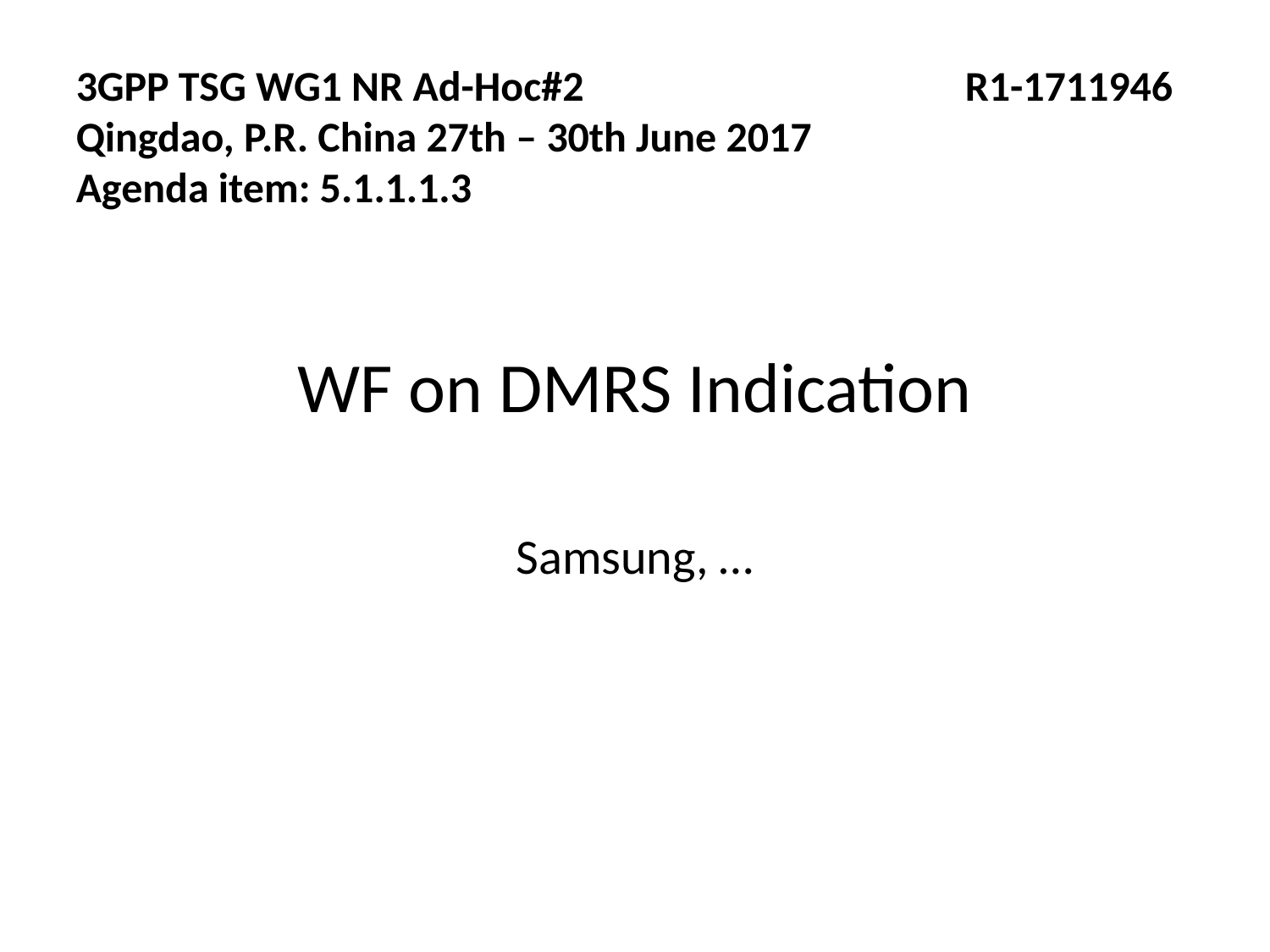

3GPP TSG WG1 NR Ad-Hoc#2 			R1-1711946
Qingdao, P.R. China 27th – 30th June 2017
Agenda item: 5.1.1.1.3
WF on DMRS Indication
Samsung, …